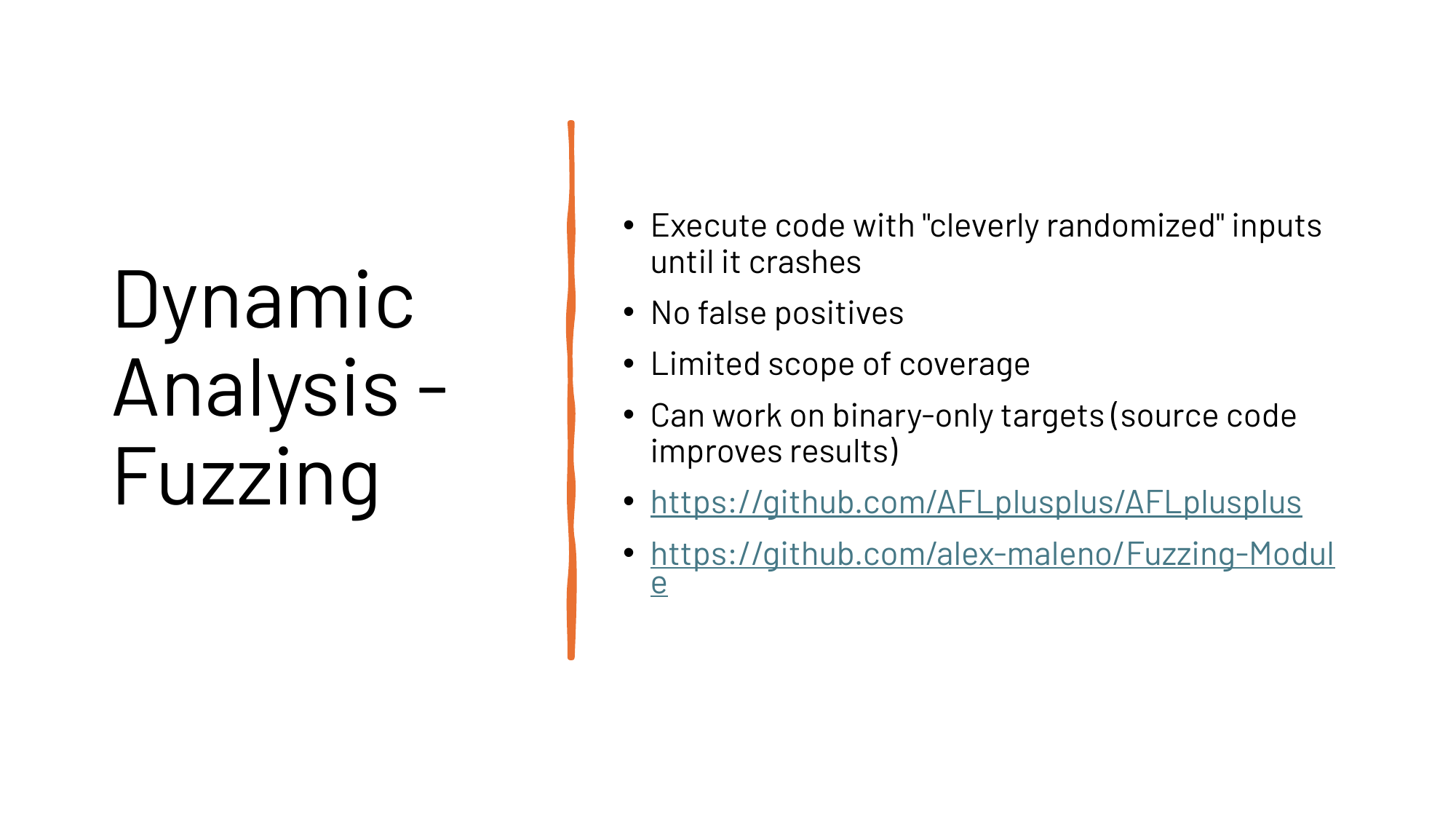

# Dynamic Analysis - Fuzzing
Execute code with "cleverly randomized" inputs until it crashes
No false positives
Limited scope of coverage
Can work on binary-only targets (source code improves results)
https://github.com/AFLplusplus/AFLplusplus
https://github.com/alex-maleno/Fuzzing-Module